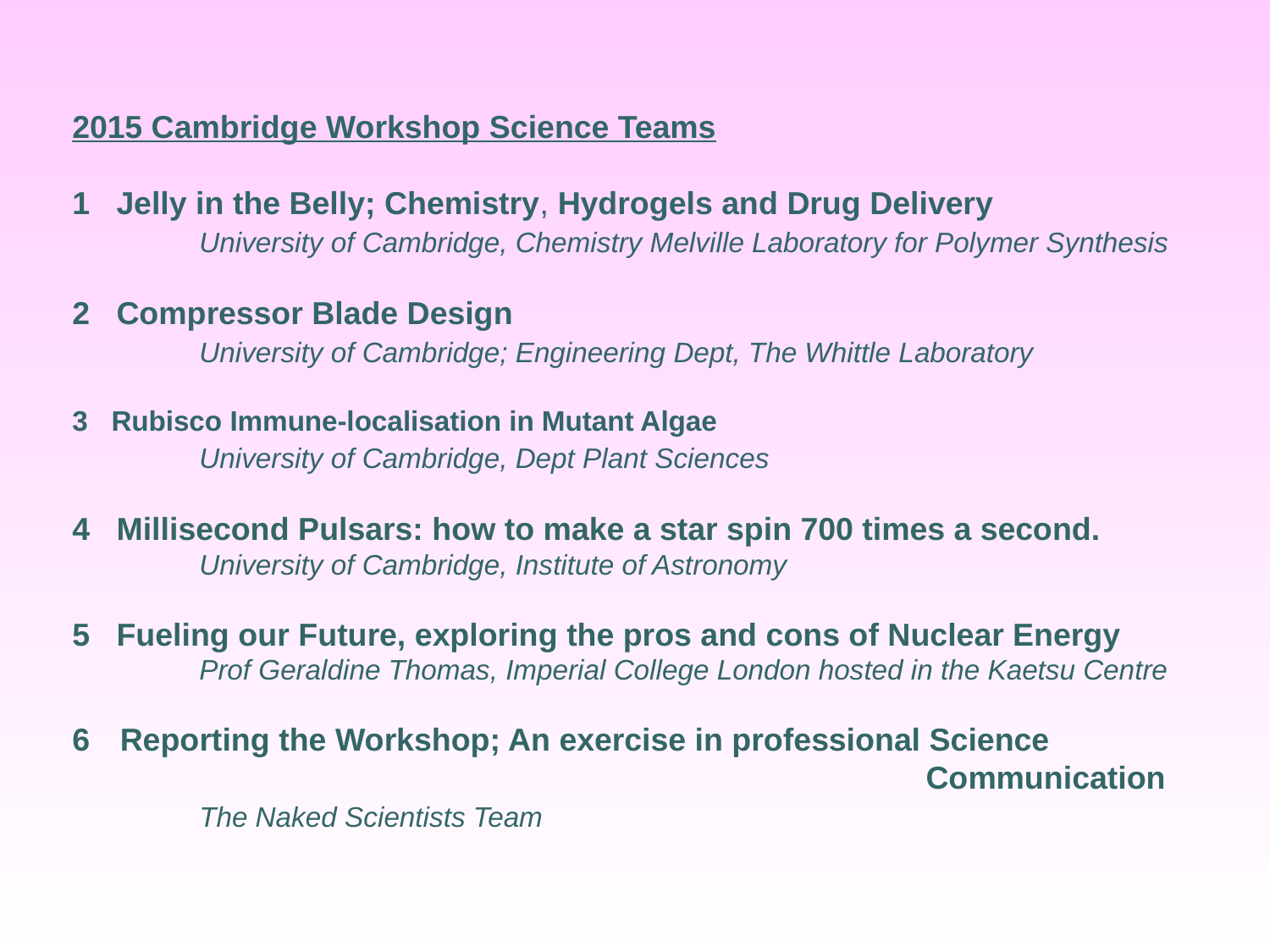

2015 Cambridge Workshop Science Teams

1   Jelly in the Belly; Chemistry, Hydrogels and Drug Delivery
	University of Cambridge, Chemistry Melville Laboratory for Polymer Synthesis

2   Compressor Blade Design
	University of Cambridge; Engineering Dept, The Whittle Laboratory

3   Rubisco Immune-localisation in Mutant Algae
	University of Cambridge, Dept Plant Sciences

4   Millisecond Pulsars: how to make a star spin 700 times a second.
	University of Cambridge, Institute of Astronomy

5   Fueling our Future, exploring the pros and cons of Nuclear Energy
	Prof Geraldine Thomas, Imperial College London hosted in the Kaetsu Centre

Reporting the Workshop; An exercise in professional Science
                                                                                                Communication
	The Naked Scientists Team